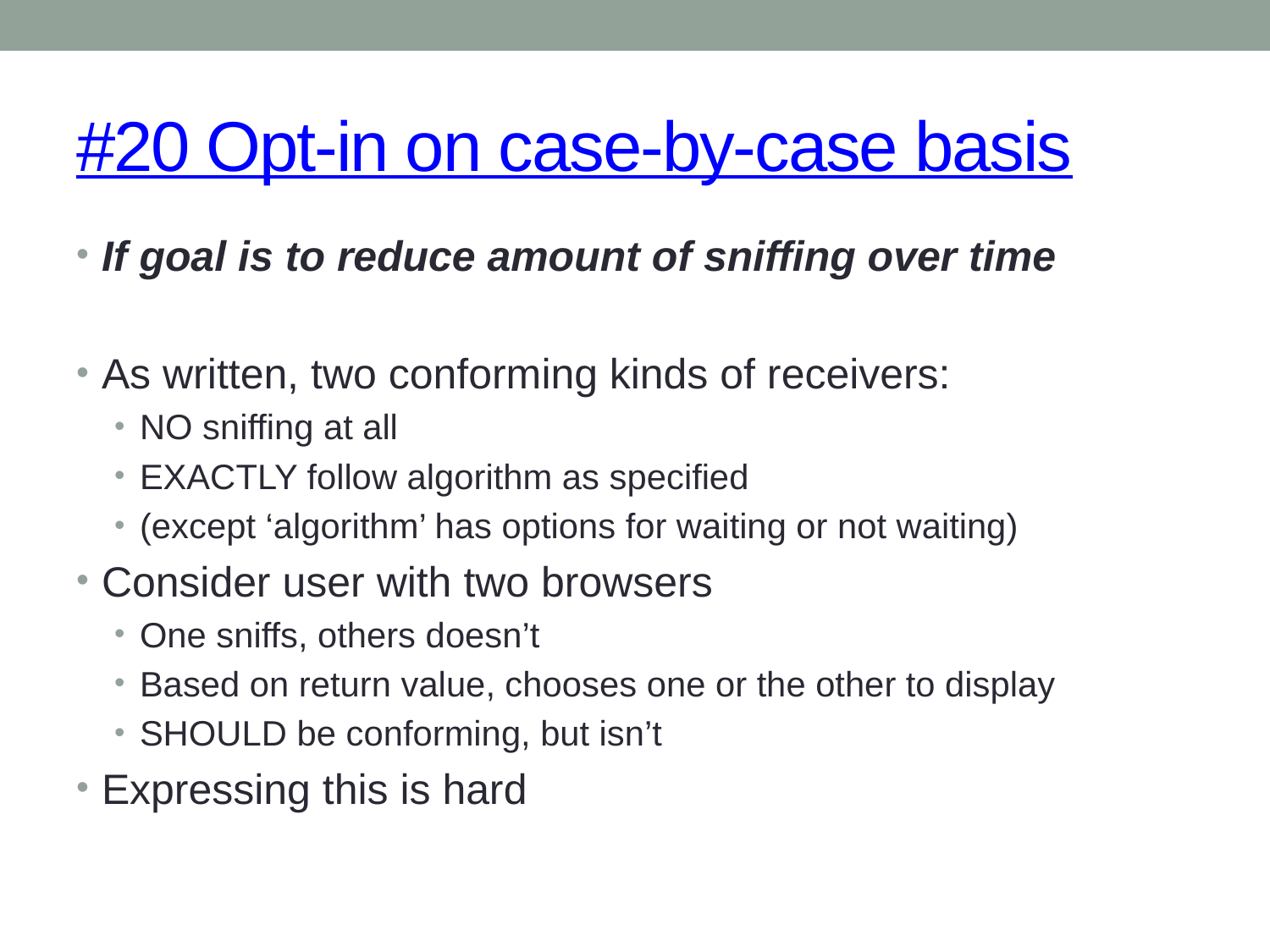

# #20 Opt-in on case-by-case basis
If goal is to reduce amount of sniffing over time

As written, two conforming kinds of receivers:
NO sniffing at all
EXACTLY follow algorithm as specified
(except ‘algorithm’ has options for waiting or not waiting)
Consider user with two browsers
One sniffs, others doesn’t
Based on return value, chooses one or the other to display
SHOULD be conforming, but isn’t
Expressing this is hard